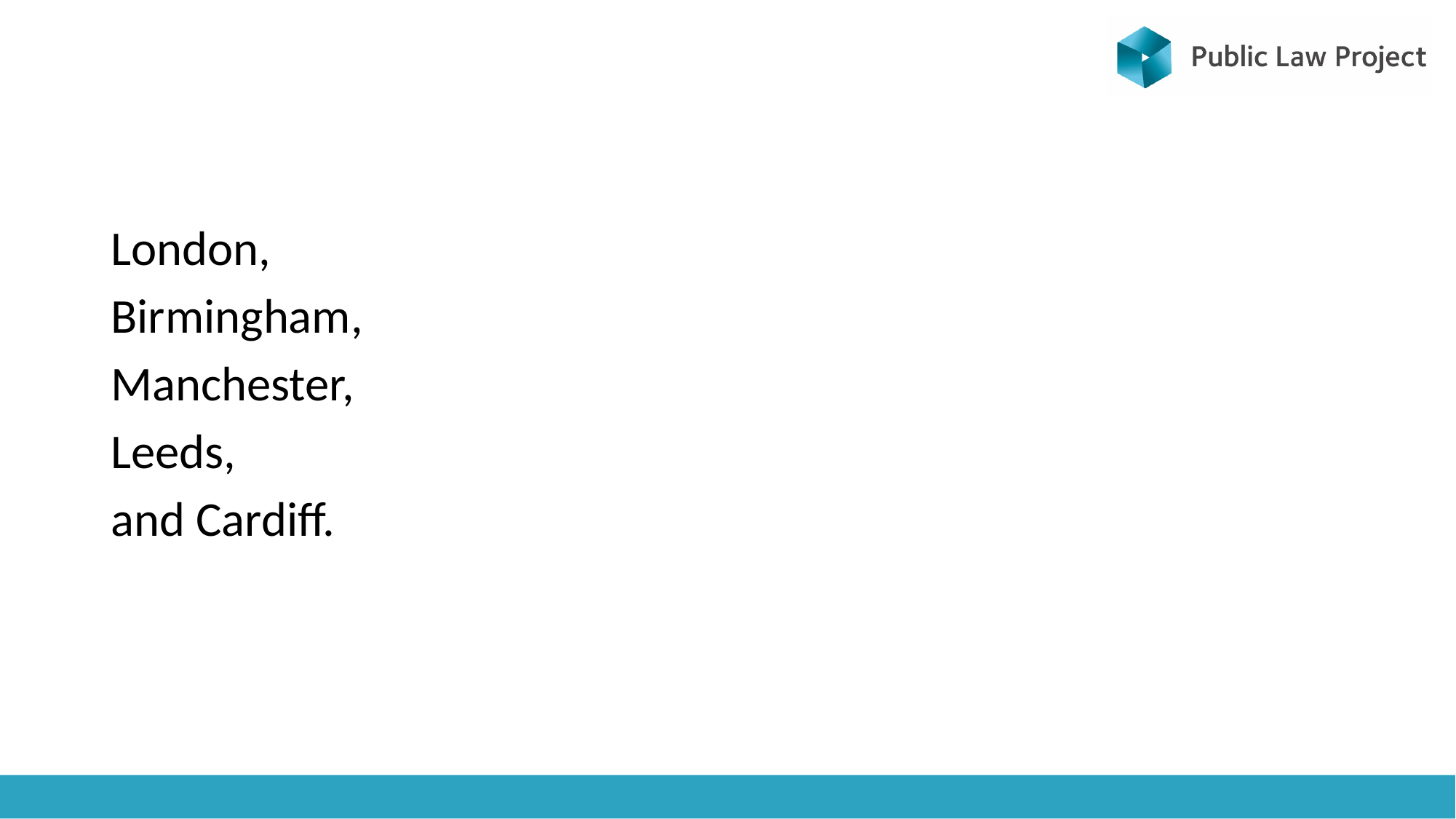

#
London,
Birmingham,
Manchester,
Leeds,
and Cardiff.